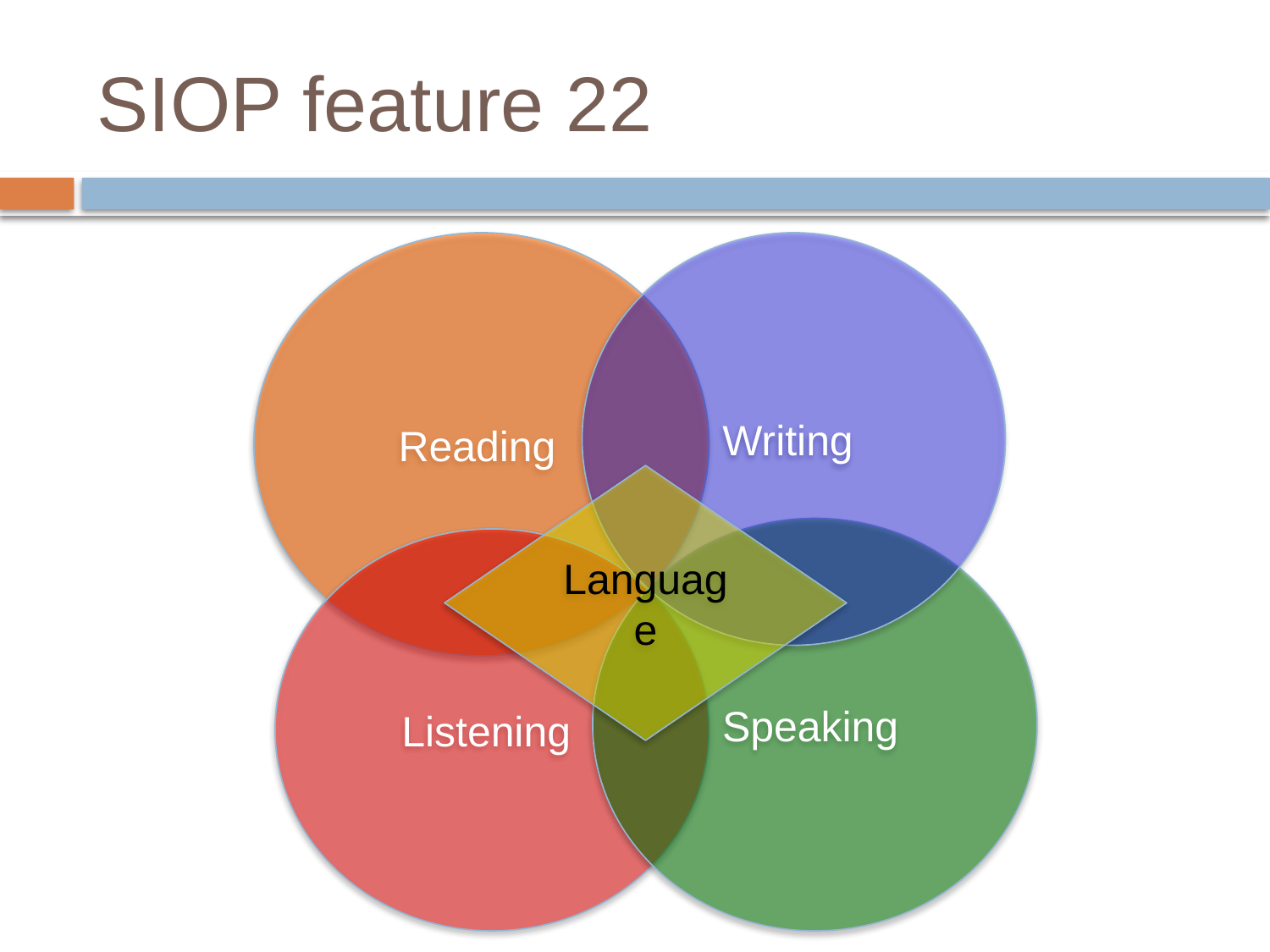

# SIOP feature 22
Reading
Writing
Language
Speaking
Listening